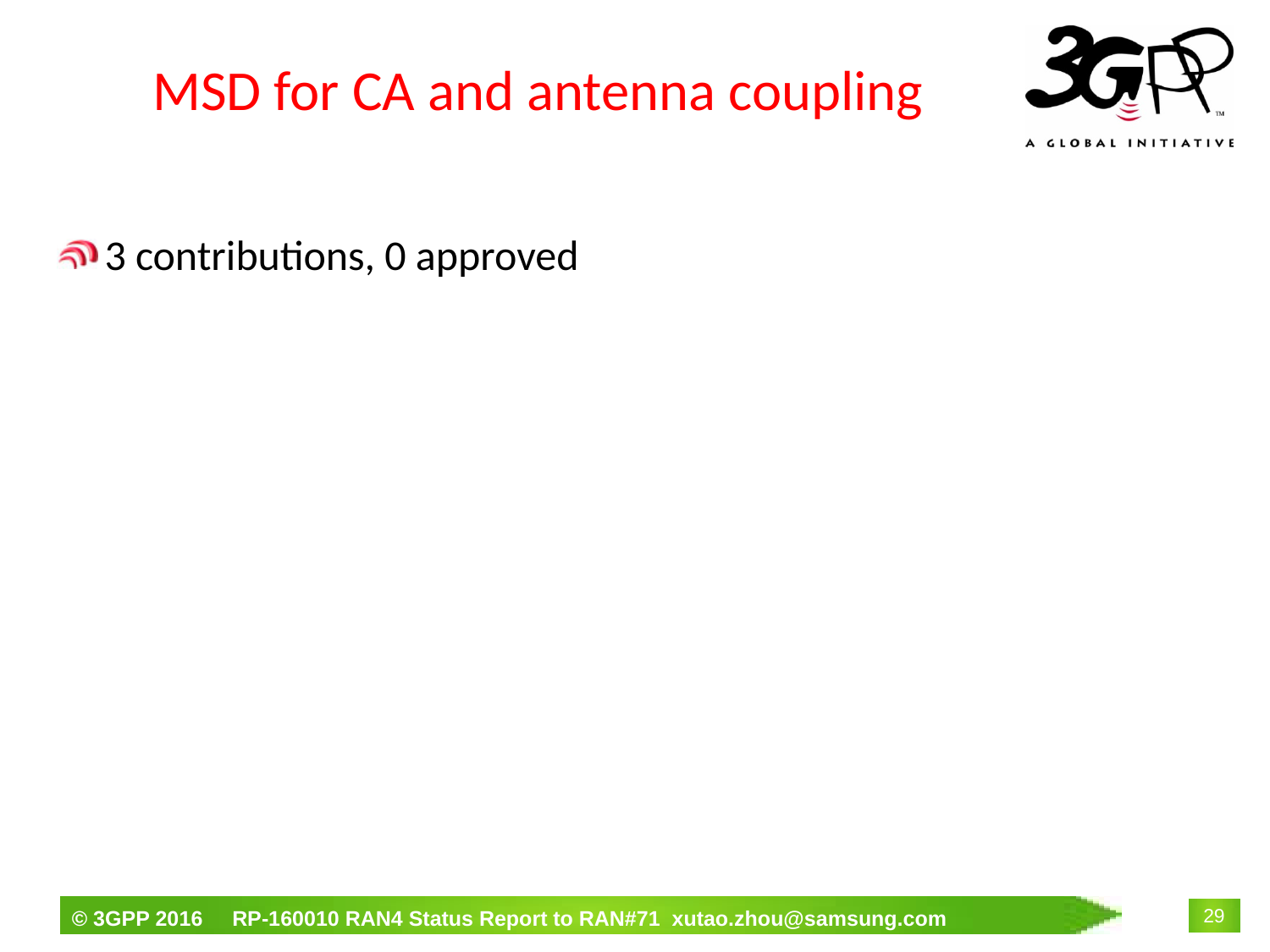

# MSD for CA and antenna coupling

3 contributions, 0 approved